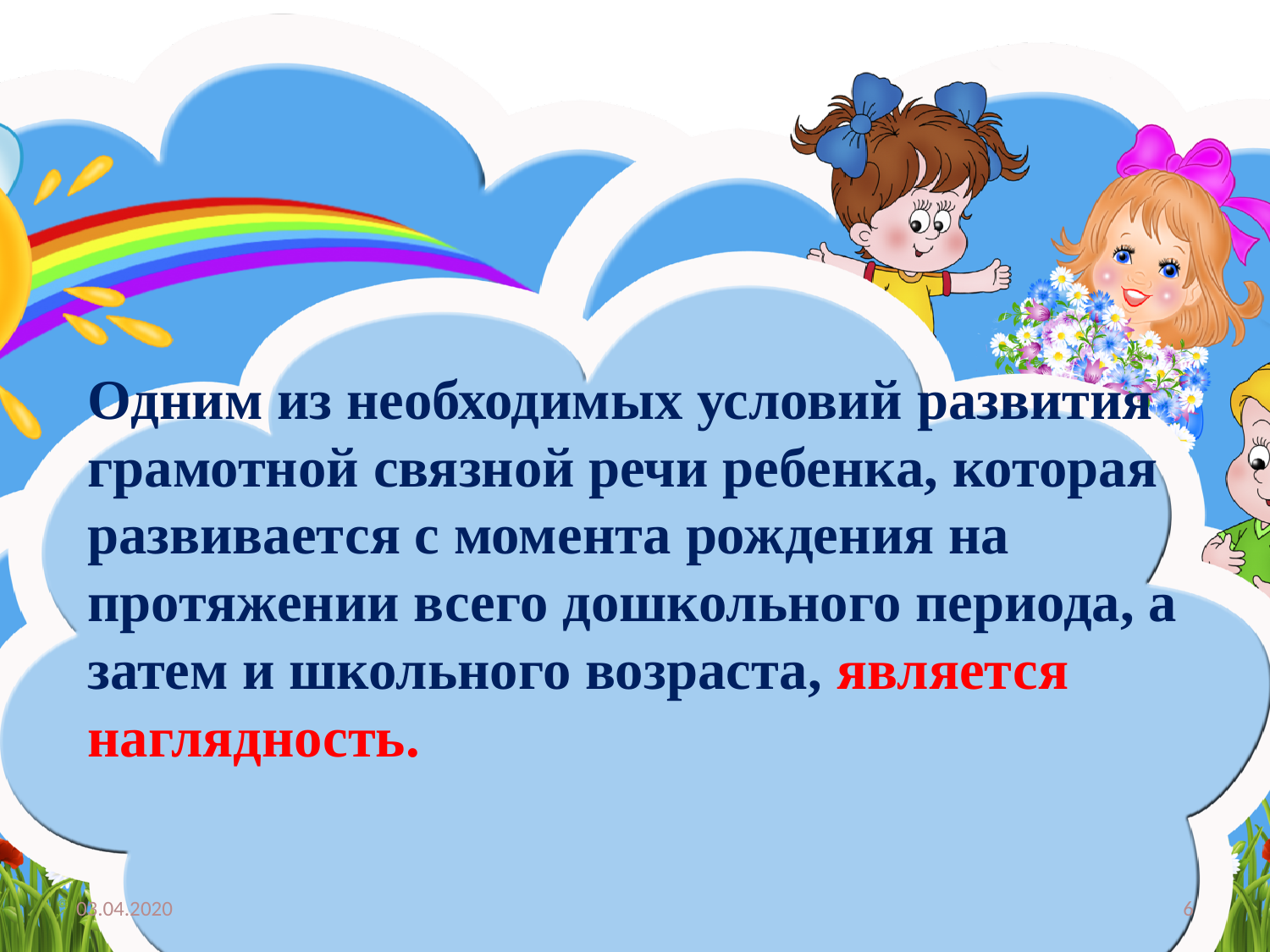

Одним из необходимых условий развития грамотной связной речи ребенка, которая развивается с момента рождения на протяжении всего дошкольного периода, а затем и школьного возраста, является наглядность.

03.04.2020
6